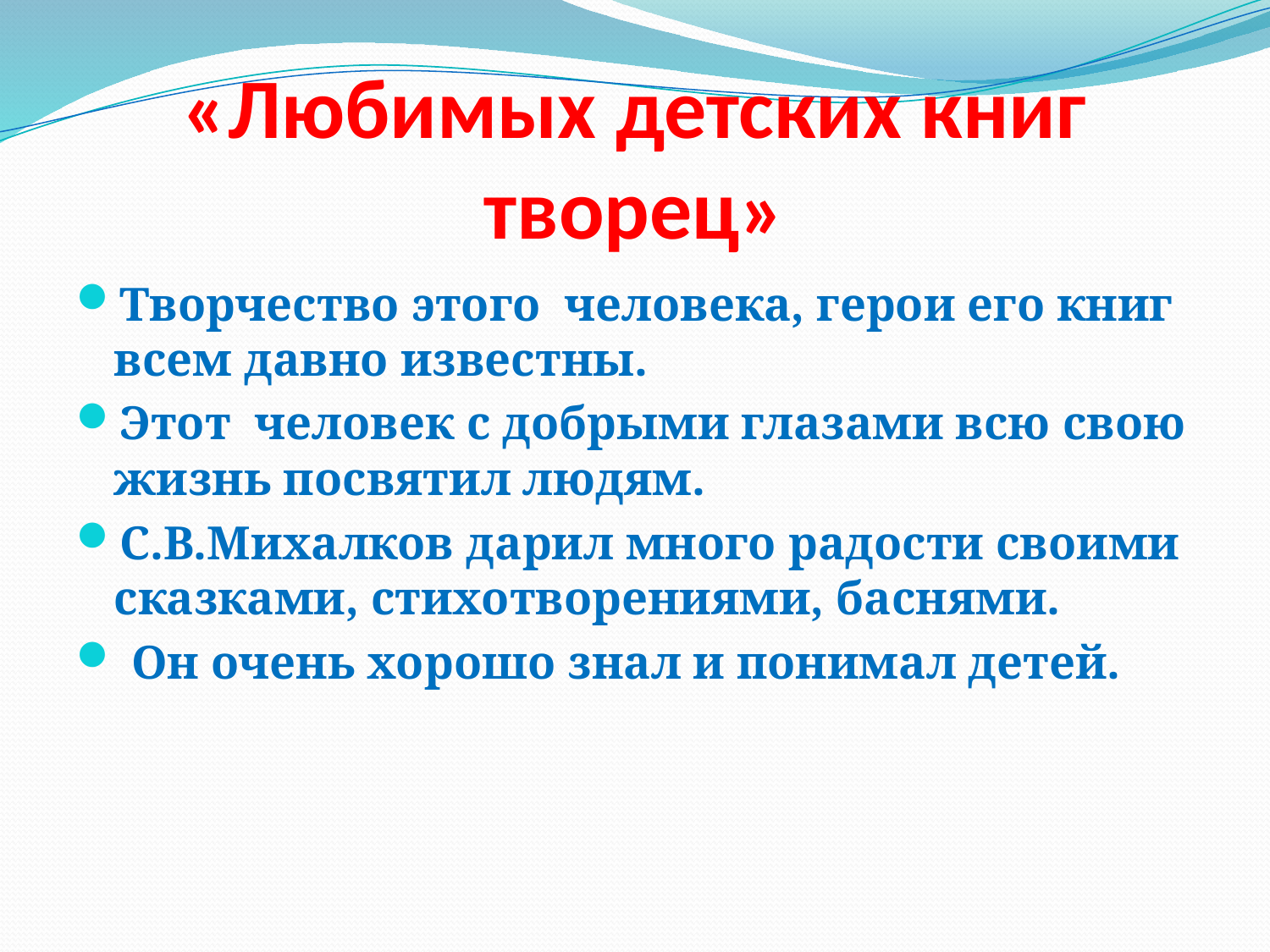

# «Любимых детских книг творец»
Творчество этого  человека, герои его книг всем давно известны.
Этот  человек с добрыми глазами всю свою жизнь посвятил людям.
С.В.Михалков дарил много радости своими сказками, стихотворениями, баснями.
 Он очень хорошо знал и понимал детей.